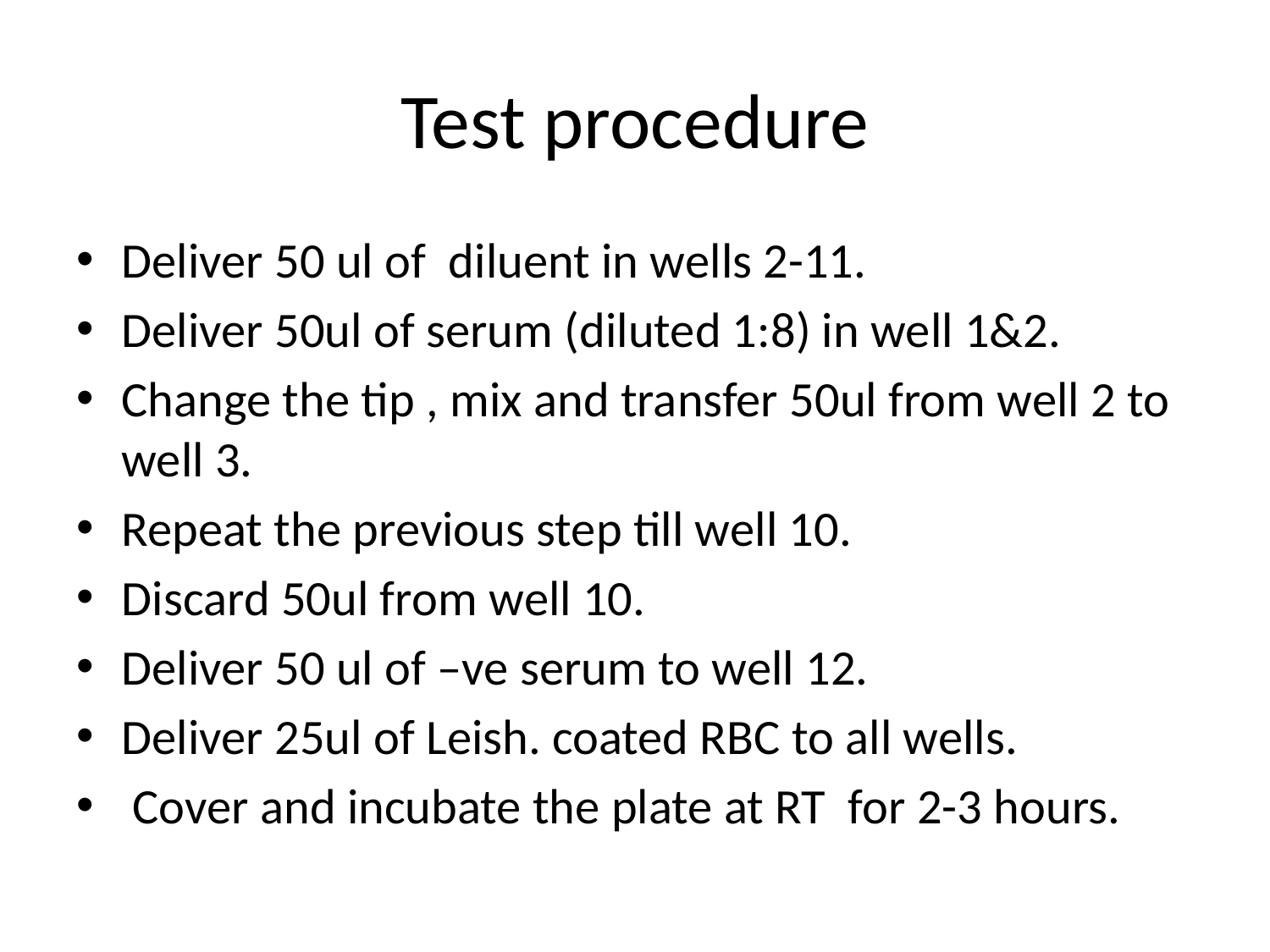

# Test procedure
Deliver 50 ul of  diluent in wells 2-11.
Deliver 50ul of serum (diluted 1:8) in well 1&2.
Change the tip , mix and transfer 50ul from well 2 to well 3.
Repeat the previous step till well 10.
Discard 50ul from well 10.
Deliver 50 ul of –ve serum to well 12.
Deliver 25ul of Leish. coated RBC to all wells.
 Cover and incubate the plate at RT  for 2-3 hours.